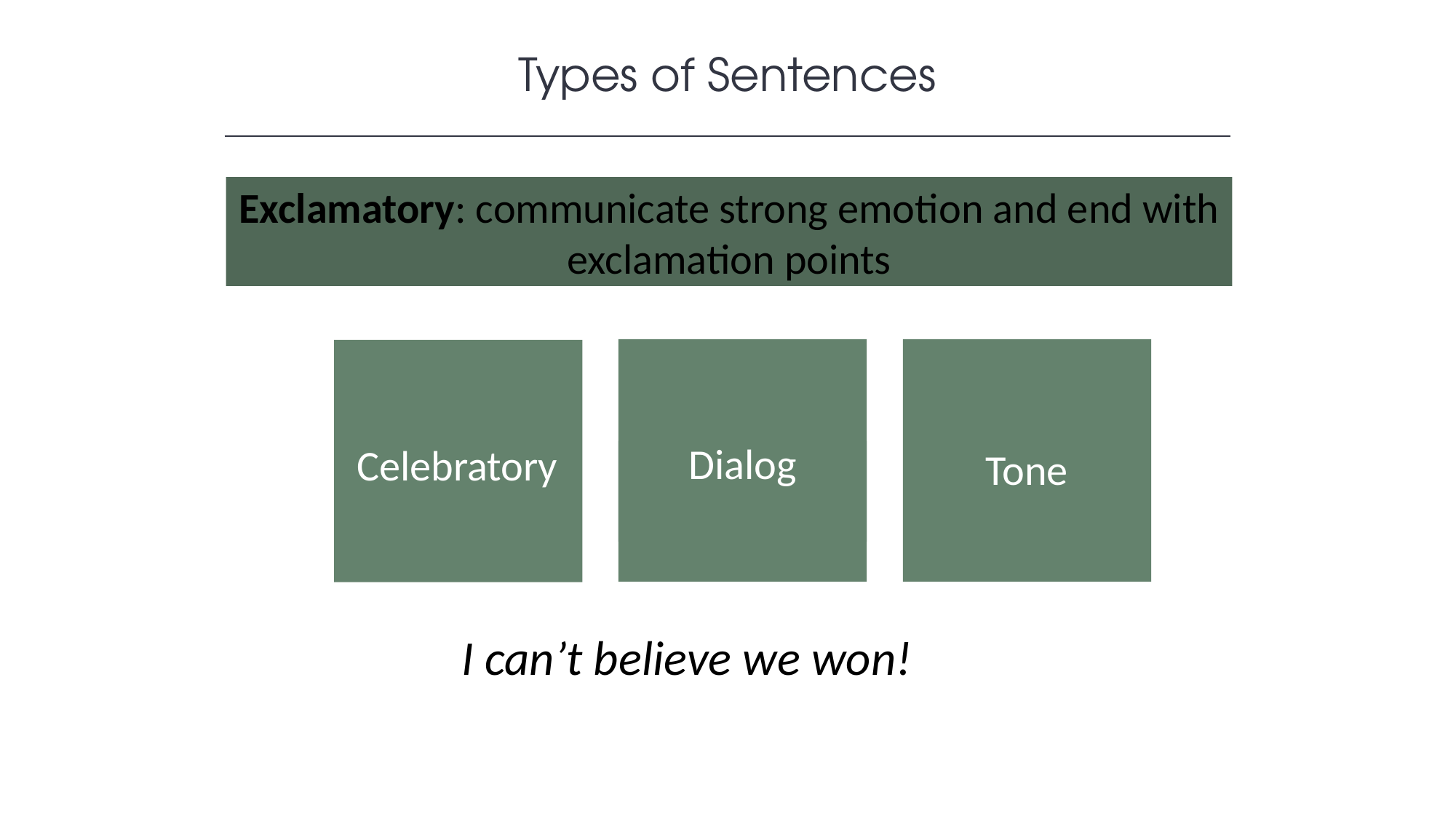

Types of Sentences
HAWKES LEARNING
Exclamatory: communicate strong emotion and end with exclamation points

Tone
Dialog
Celebratory
I can’t believe we won!